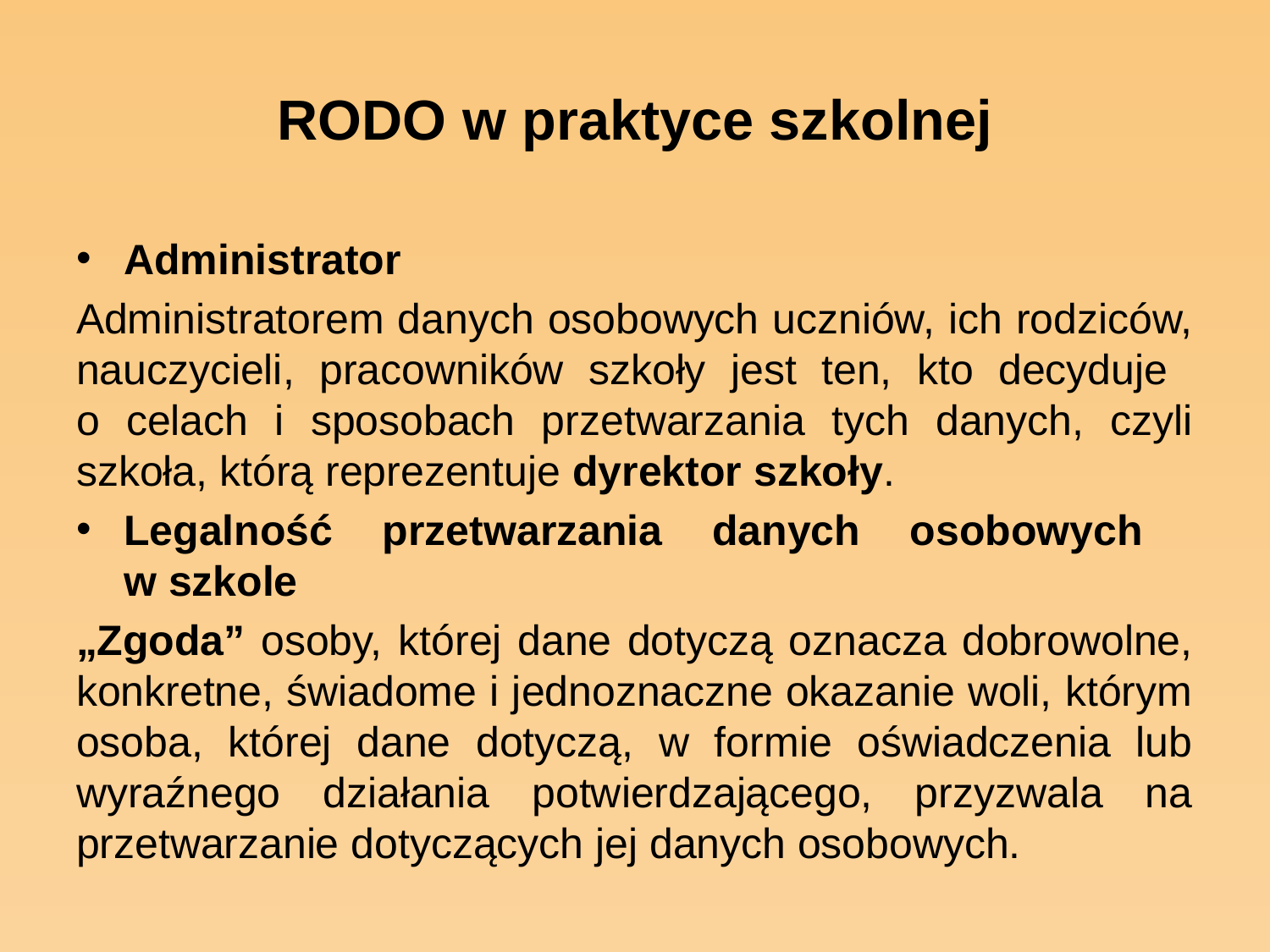

# RODO w praktyce szkolnej
Administrator
Administratorem danych osobowych uczniów, ich rodziców, nauczycieli, pracowników szkoły jest ten, kto decyduje
o celach i sposobach przetwarzania tych danych, czyli szkoła, którą reprezentuje dyrektor szkoły.
Legalność przetwarzania danych osobowych
w szkole
„Zgoda” osoby, której dane dotyczą oznacza dobrowolne, konkretne, świadome i jednoznaczne okazanie woli, którym osoba, której dane dotyczą, w formie oświadczenia lub wyraźnego działania potwierdzającego, przyzwala na przetwarzanie dotyczących jej danych osobowych.